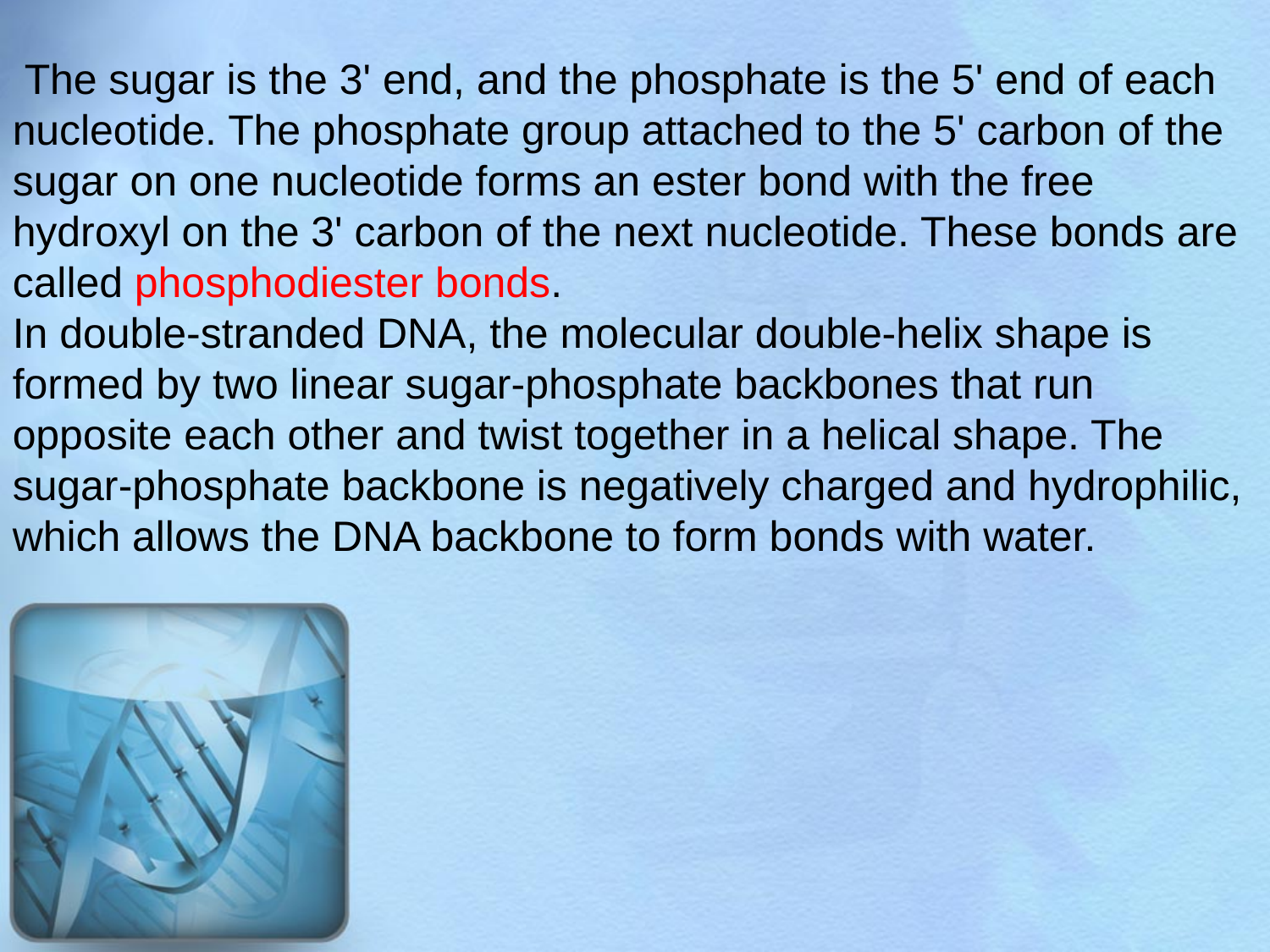

The sugar is the 3' end, and the phosphate is the 5' end of each nucleotide. The phosphate group attached to the 5' carbon of the sugar on one nucleotide forms an ester bond with the free hydroxyl on the 3' carbon of the next nucleotide. These bonds are called phosphodiester bonds.
In double-stranded DNA, the molecular double-helix shape is formed by two linear sugar-phosphate backbones that run opposite each other and twist together in a helical shape. The sugar-phosphate backbone is negatively charged and hydrophilic, which allows the DNA backbone to form bonds with water.